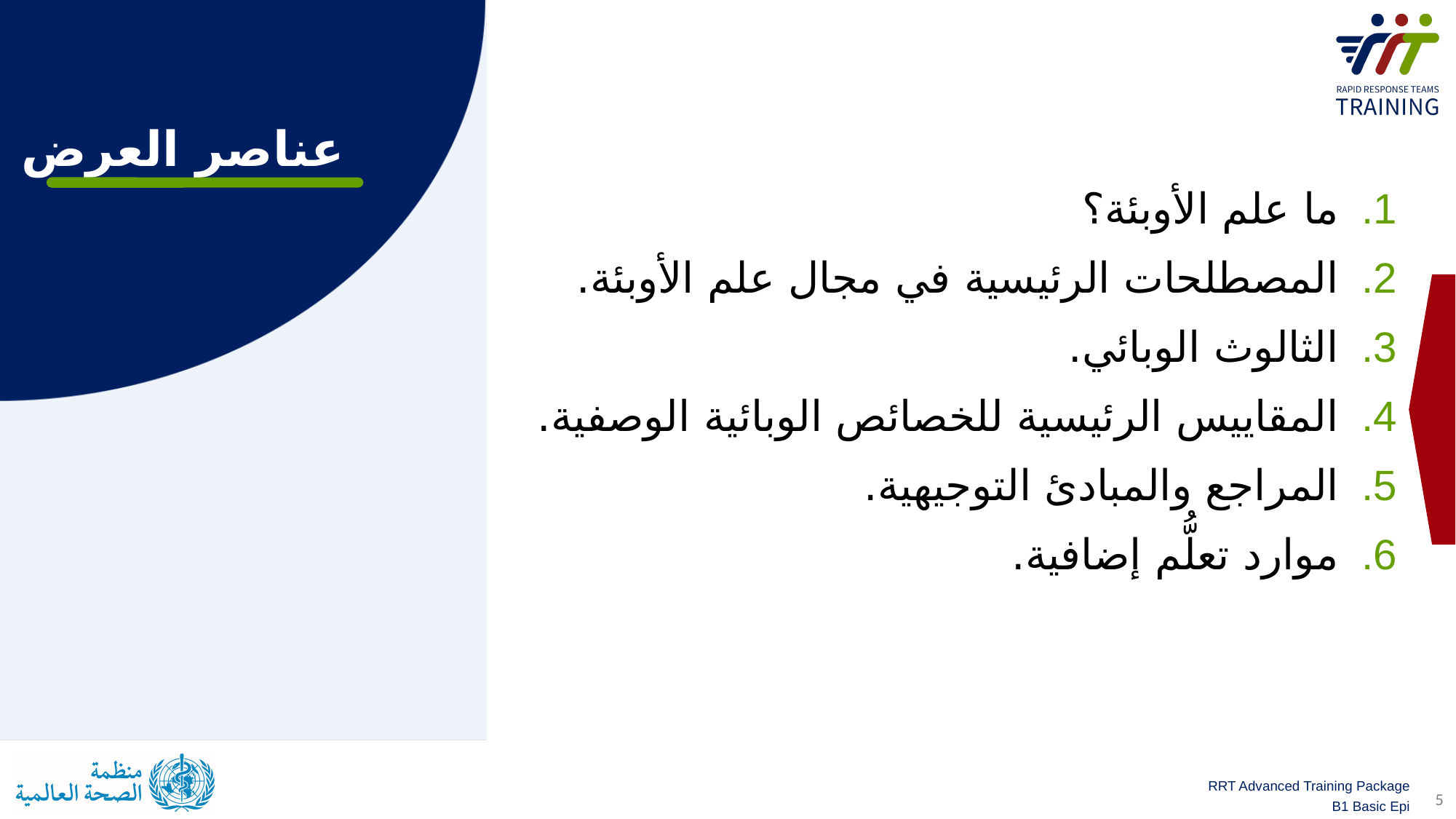

عناصر العرض
ما علم الأوبئة؟
المصطلحات الرئيسية في مجال علم الأوبئة.
الثالوث الوبائي.
المقاييس الرئيسية للخصائص الوبائية الوصفية.
المراجع والمبادئ التوجيهية.
موارد تعلُّم إضافية.